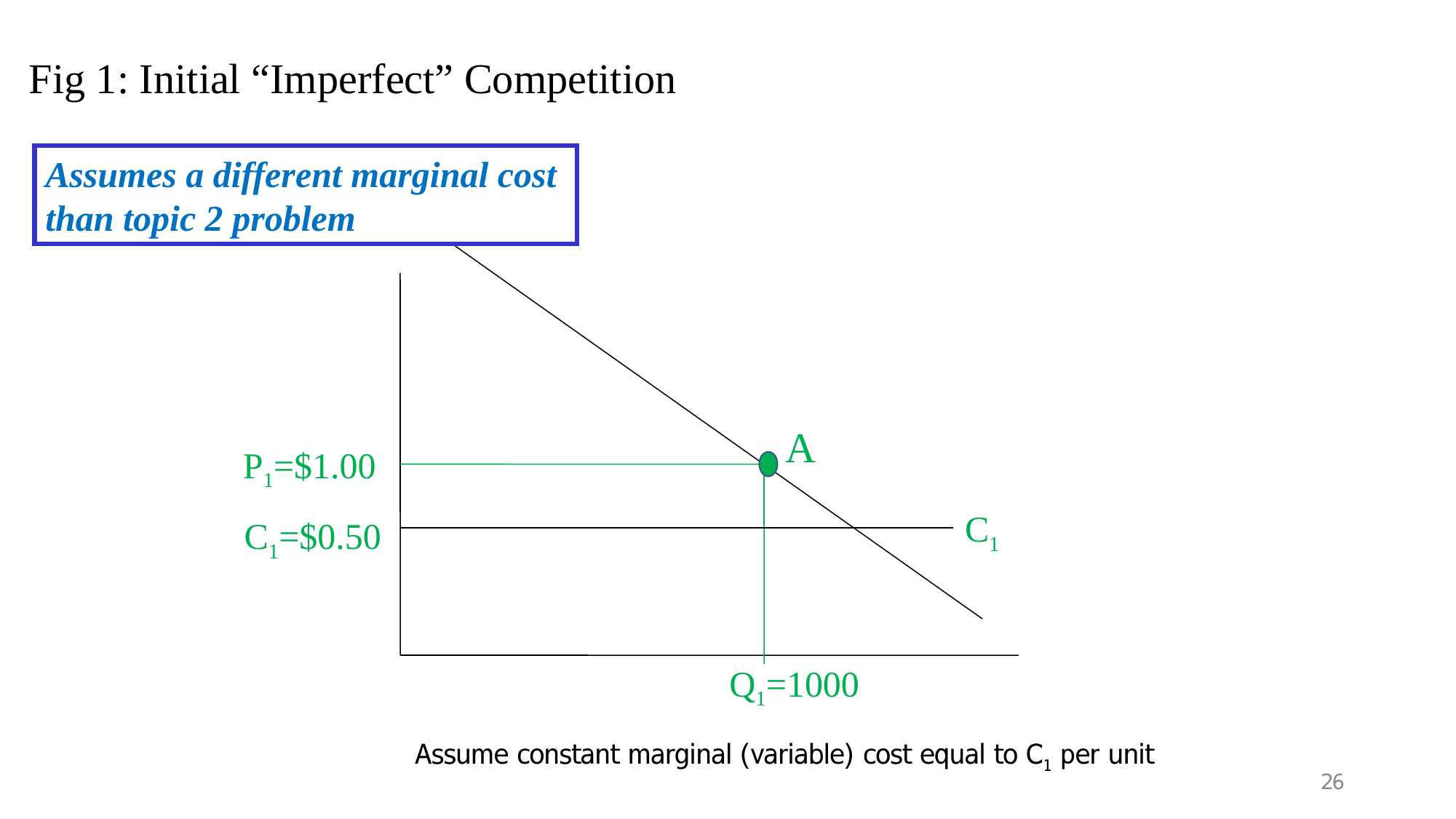

# Fig 1: Initial “Imperfect” Competition
Assumes a different marginal cost
than topic 2 problem

A
P1=$1.00

C1
C1=$0.50

Q1=1000
Assume constant marginal (variable) cost equal to C1 per unit
26